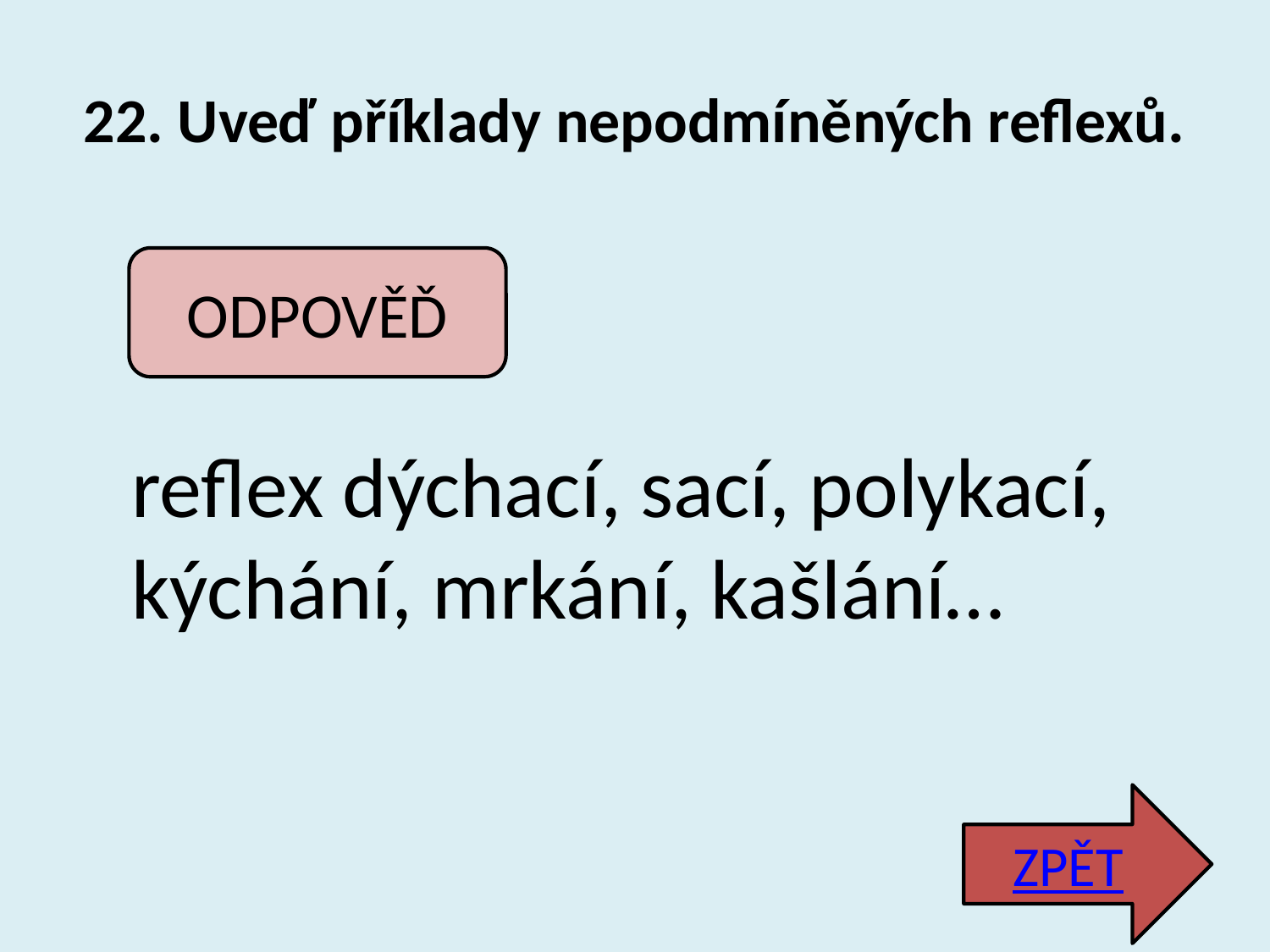

# 22. Uveď příklady nepodmíněných reflexů.

ODPOVĚĎ
reflex dýchací, sací, polykací, kýchání, mrkání, kašlání…
ZPĚT